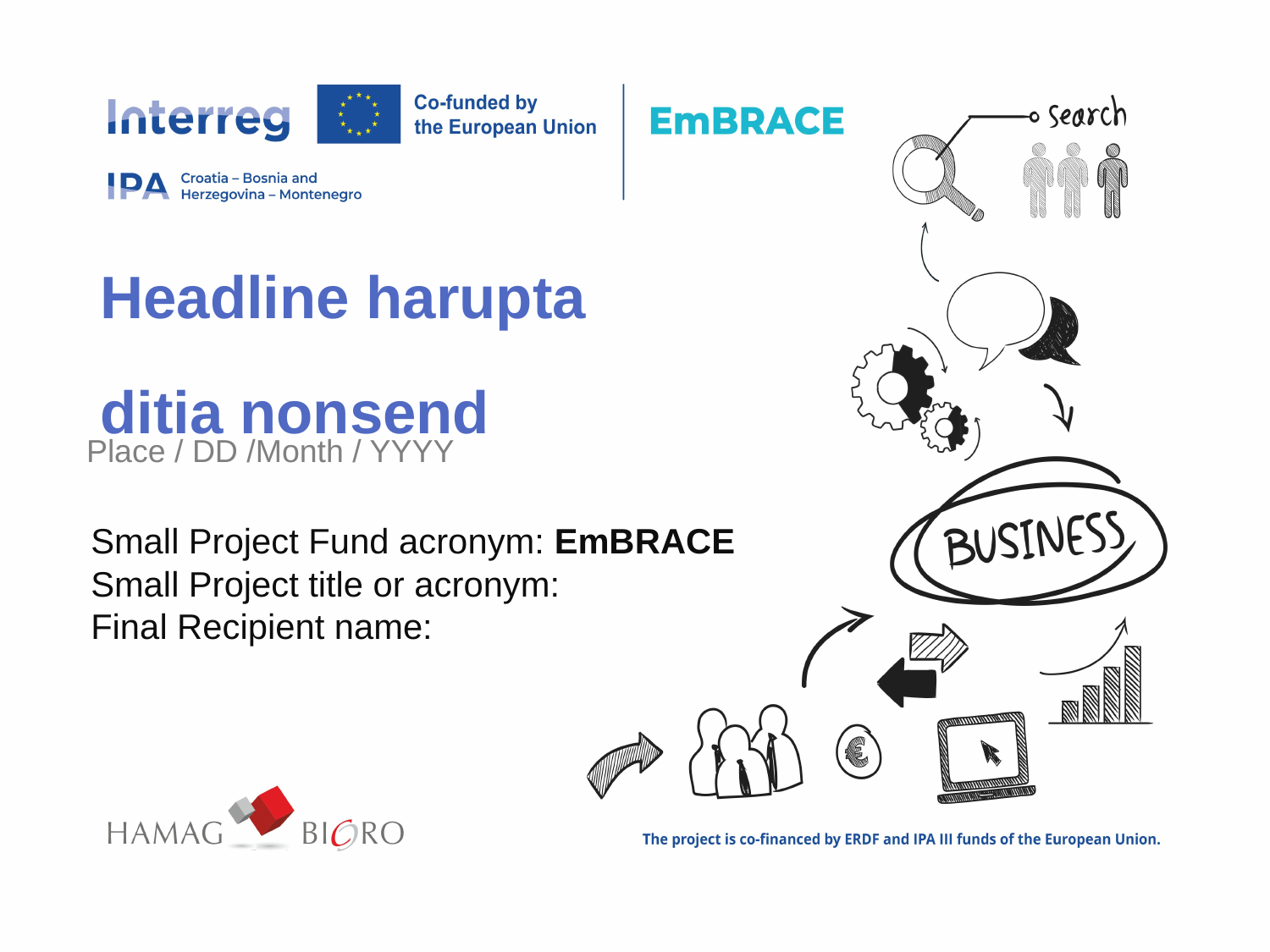

Headline harupta
ditia nonsend
Place / DD /Month / YYYY
Small Project Fund acronym: EmBRACE
Small Project title or acronym:
Final Recipient name: